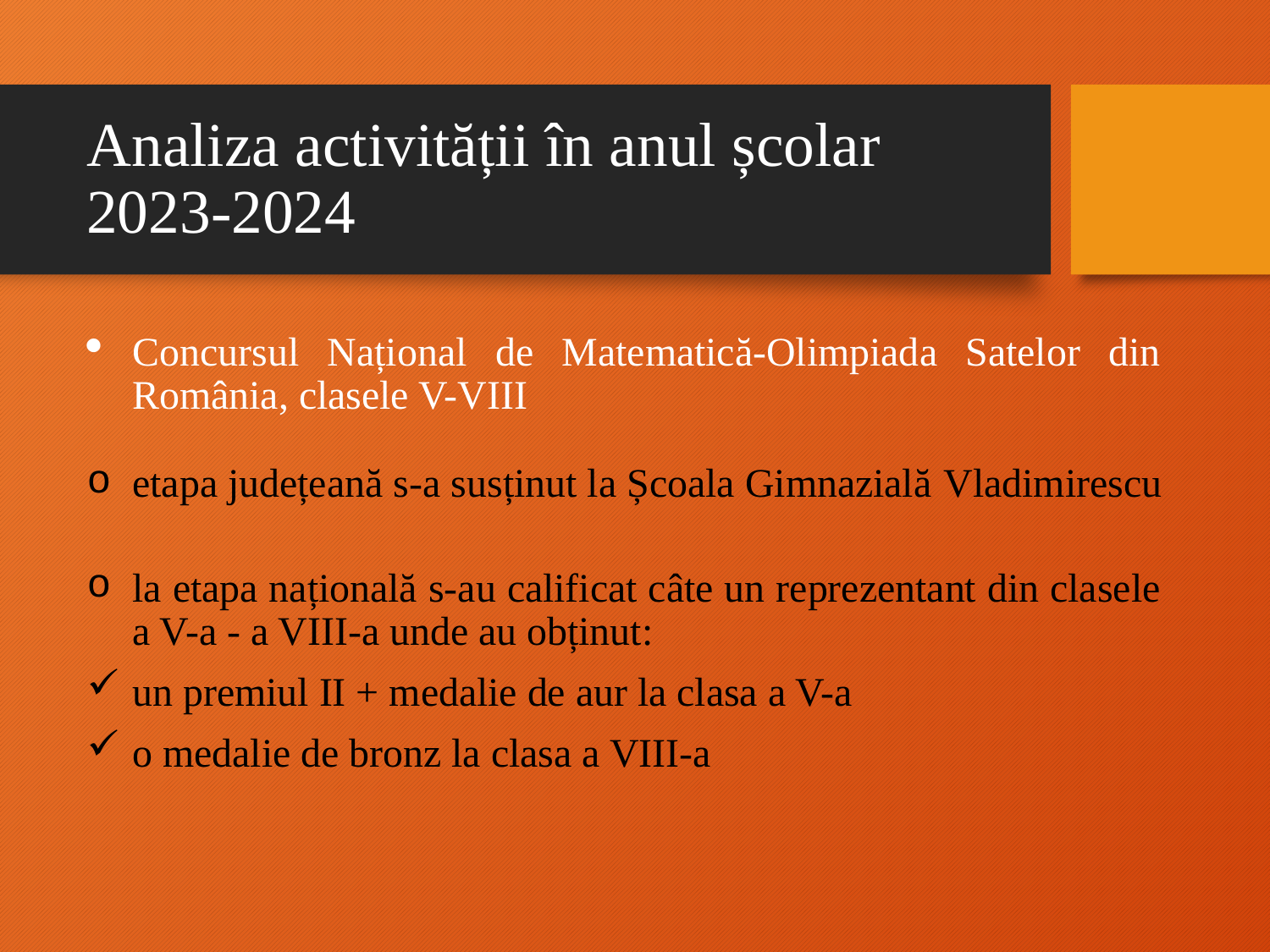

# Analiza activității în anul școlar 2023-2024
Concursul Național de Matematică-Olimpiada Satelor din România, clasele V-VIII

etapa județeană s-a susținut la Școala Gimnazială Vladimirescu

la etapa națională s-au calificat câte un reprezentant din clasele a V-a - a VIII-a unde au obținut:
un premiul II + medalie de aur la clasa a V-a
o medalie de bronz la clasa a VIII-a